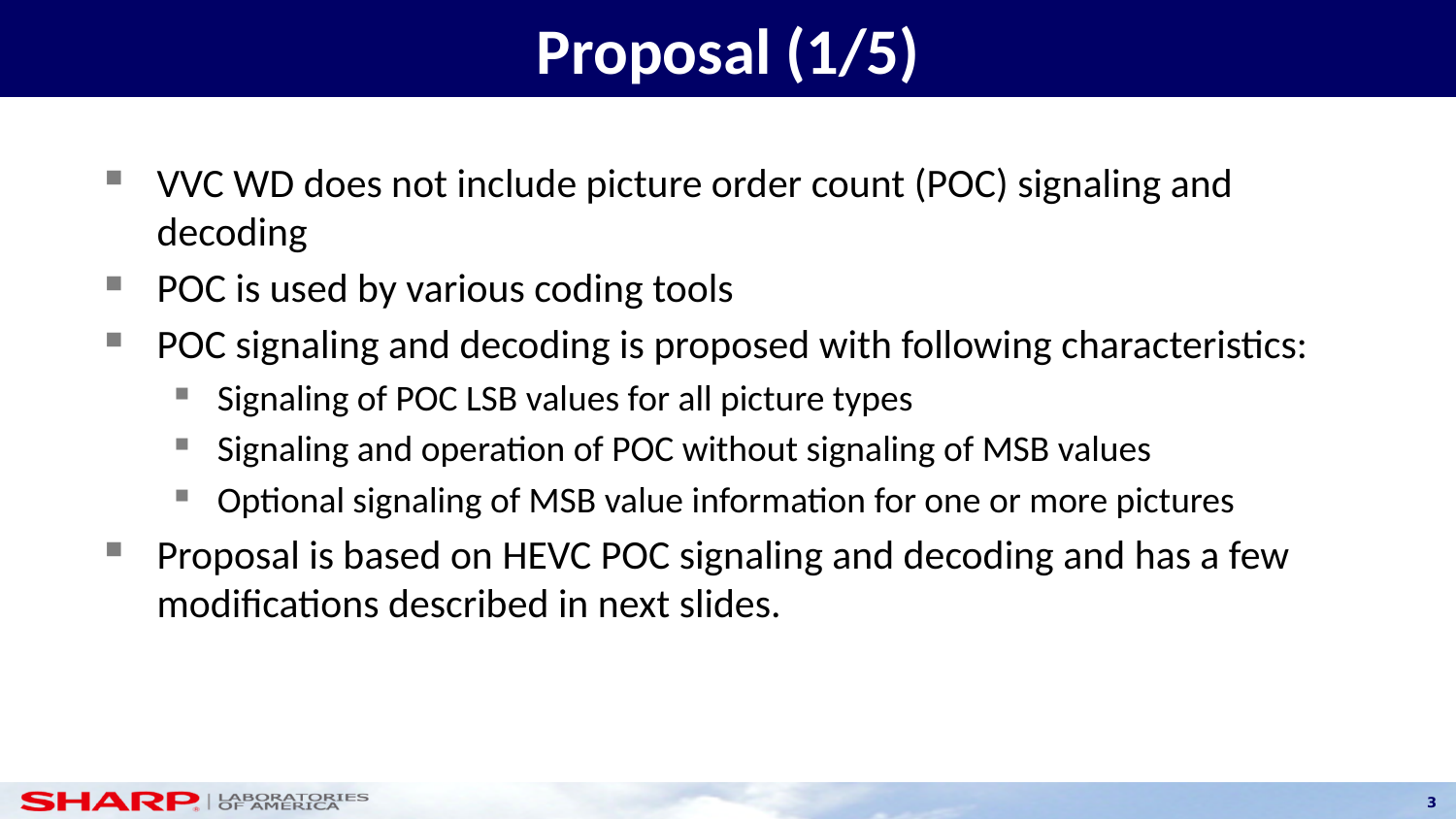

# Proposal (1/5)
VVC WD does not include picture order count (POC) signaling and decoding
POC is used by various coding tools
POC signaling and decoding is proposed with following characteristics:
Signaling of POC LSB values for all picture types
Signaling and operation of POC without signaling of MSB values
Optional signaling of MSB value information for one or more pictures
Proposal is based on HEVC POC signaling and decoding and has a few modifications described in next slides.